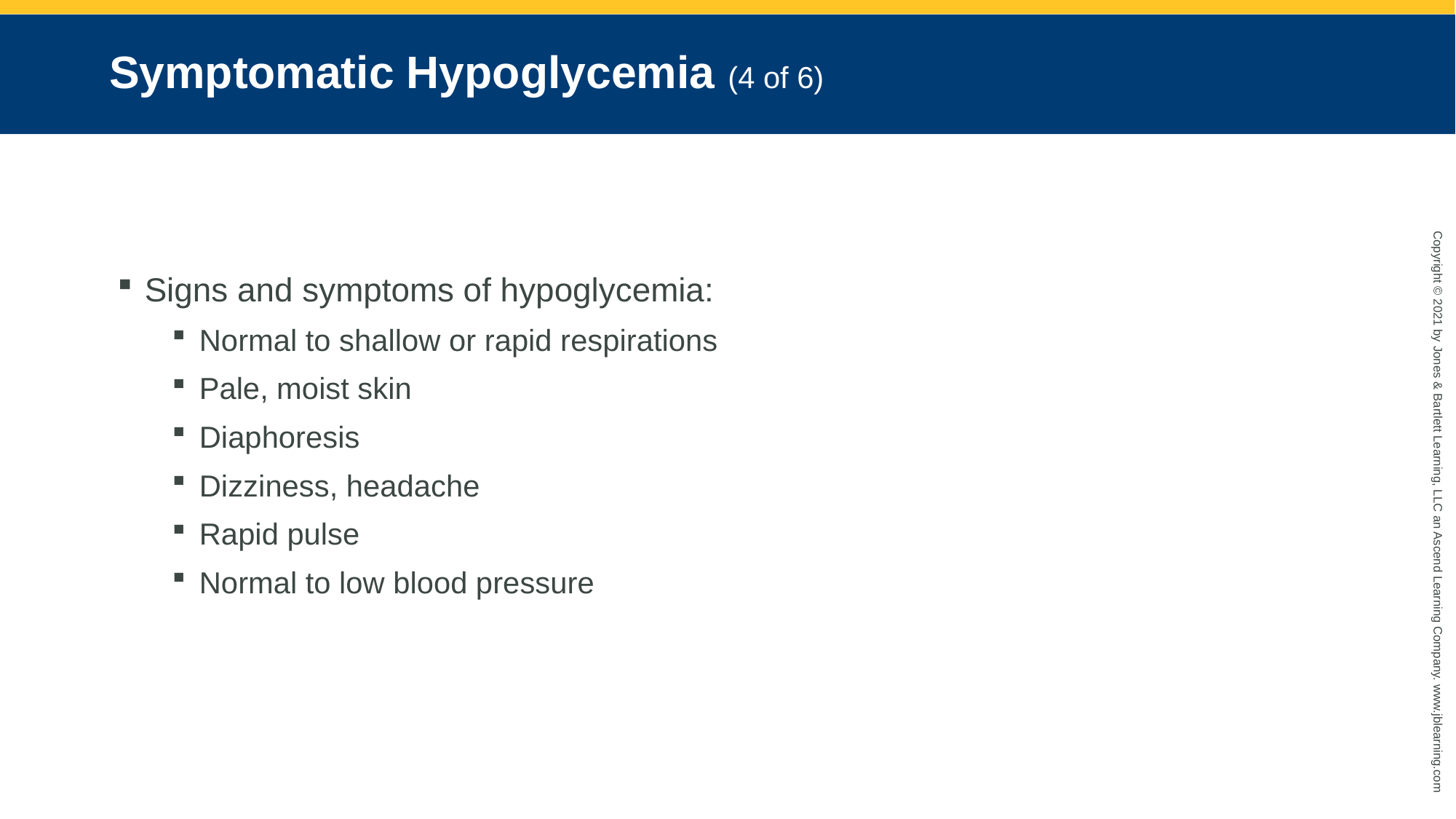

# Symptomatic Hypoglycemia (4 of 6)
Signs and symptoms of hypoglycemia:
Normal to shallow or rapid respirations
Pale, moist skin
Diaphoresis
Dizziness, headache
Rapid pulse
Normal to low blood pressure